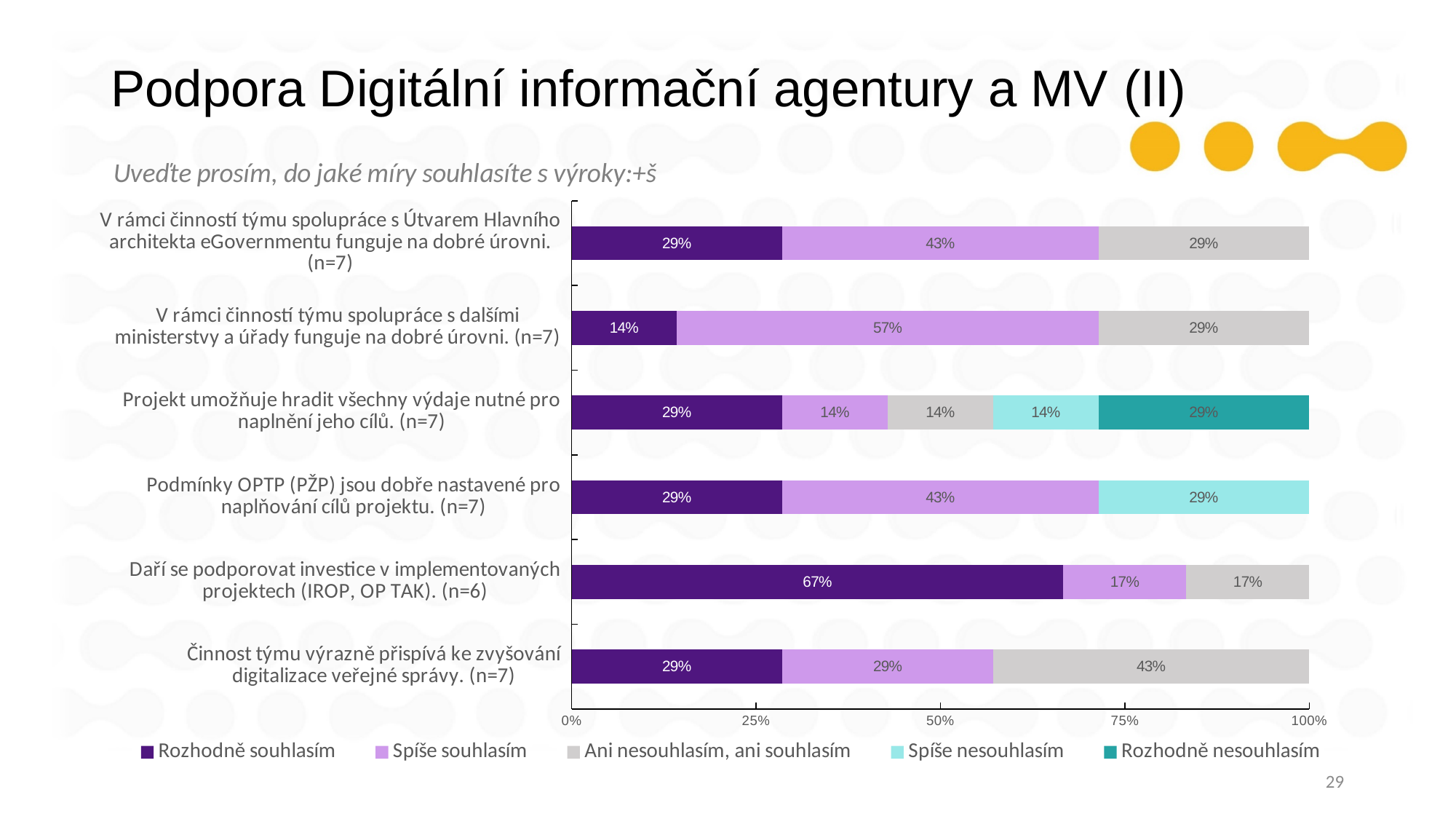

# Podpora Digitální informační agentury a MV (II)

### Chart: Uveďte prosím, do jaké míry souhlasíte s výroky:+š

| Category | Rozhodně souhlasím | Spíše souhlasím | Ani nesouhlasím, ani souhlasím | Spíše nesouhlasím | Rozhodně nesouhlasím |
|---|---|---|---|---|---|
| Činnost týmu výrazně přispívá ke zvyšování digitalizace veřejné správy. (n=7) | 0.2857142857142857 | 0.2857142857142857 | 0.42857142857142855 | 0.0 | 0.0 |
| Daří se podporovat investice v implementovaných projektech (IROP, OP TAK). (n=6) | 0.6666666666666666 | 0.16666666666666666 | 0.16666666666666666 | 0.0 | 0.0 |
| Podmínky OPTP (PŽP) jsou dobře nastavené pro naplňování cílů projektu. (n=7) | 0.2857142857142857 | 0.42857142857142855 | 0.0 | 0.2857142857142857 | 0.0 |
| Projekt umožňuje hradit všechny výdaje nutné pro naplnění jeho cílů. (n=7) | 0.2857142857142857 | 0.14285714285714285 | 0.14285714285714285 | 0.14285714285714285 | 0.2857142857142857 |
| V rámci činností týmu spolupráce s dalšími ministerstvy a úřady funguje na dobré úrovni. (n=7) | 0.14285714285714285 | 0.5714285714285714 | 0.2857142857142857 | 0.0 | 0.0 |
| V rámci činností týmu spolupráce s Útvarem Hlavního architekta eGovernmentu funguje na dobré úrovni. (n=7) | 0.2857142857142857 | 0.42857142857142855 | 0.2857142857142857 | 0.0 | 0.0 |
29